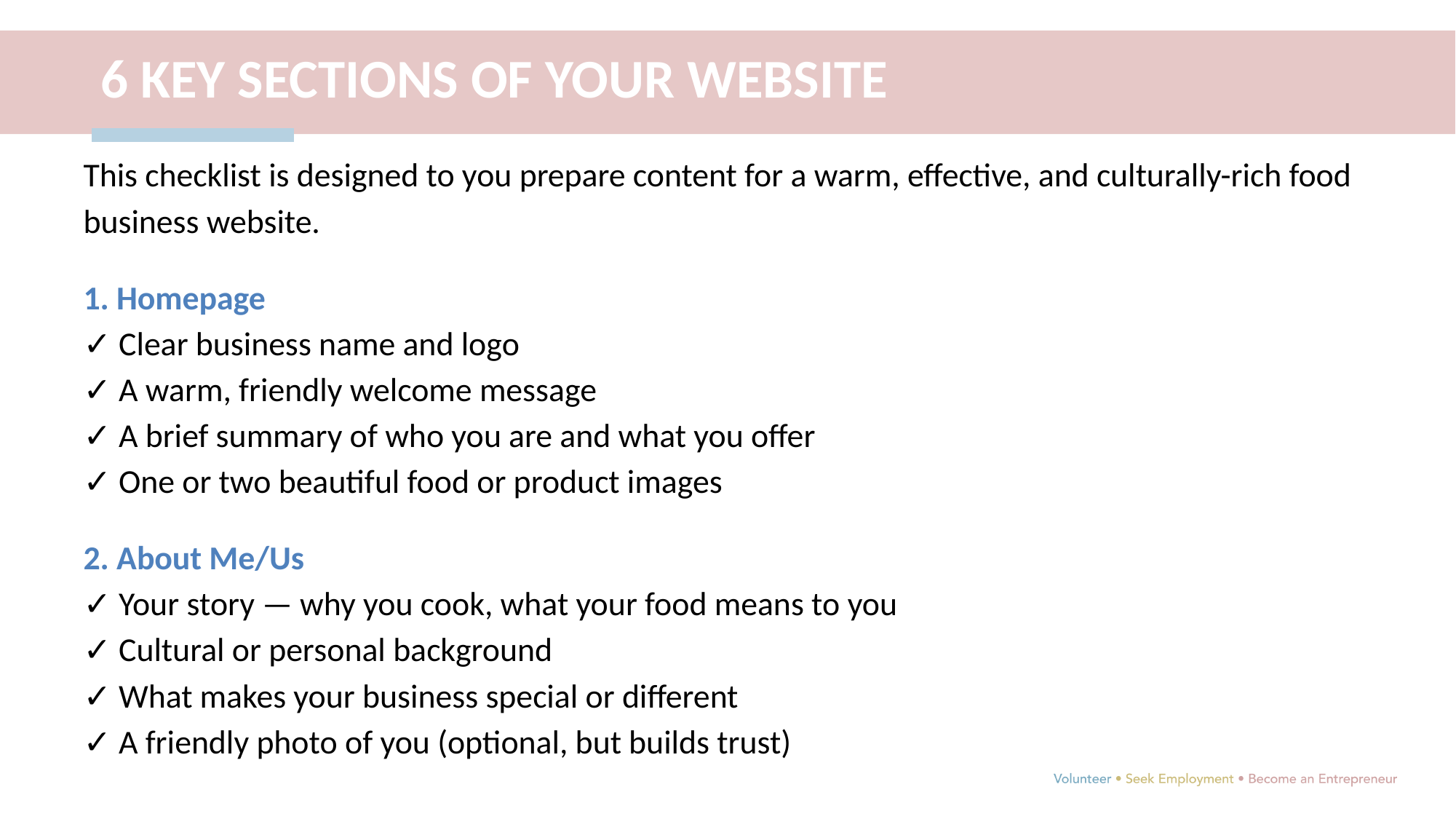

6 KEY SECTIONS OF YOUR WEBSITE
This checklist is designed to you prepare content for a warm, effective, and culturally-rich food business website.
1. Homepage
✓ Clear business name and logo
✓ A warm, friendly welcome message
✓ A brief summary of who you are and what you offer
✓ One or two beautiful food or product images
2. About Me/Us
✓ Your story — why you cook, what your food means to you
✓ Cultural or personal background
✓ What makes your business special or different
✓ A friendly photo of you (optional, but builds trust)